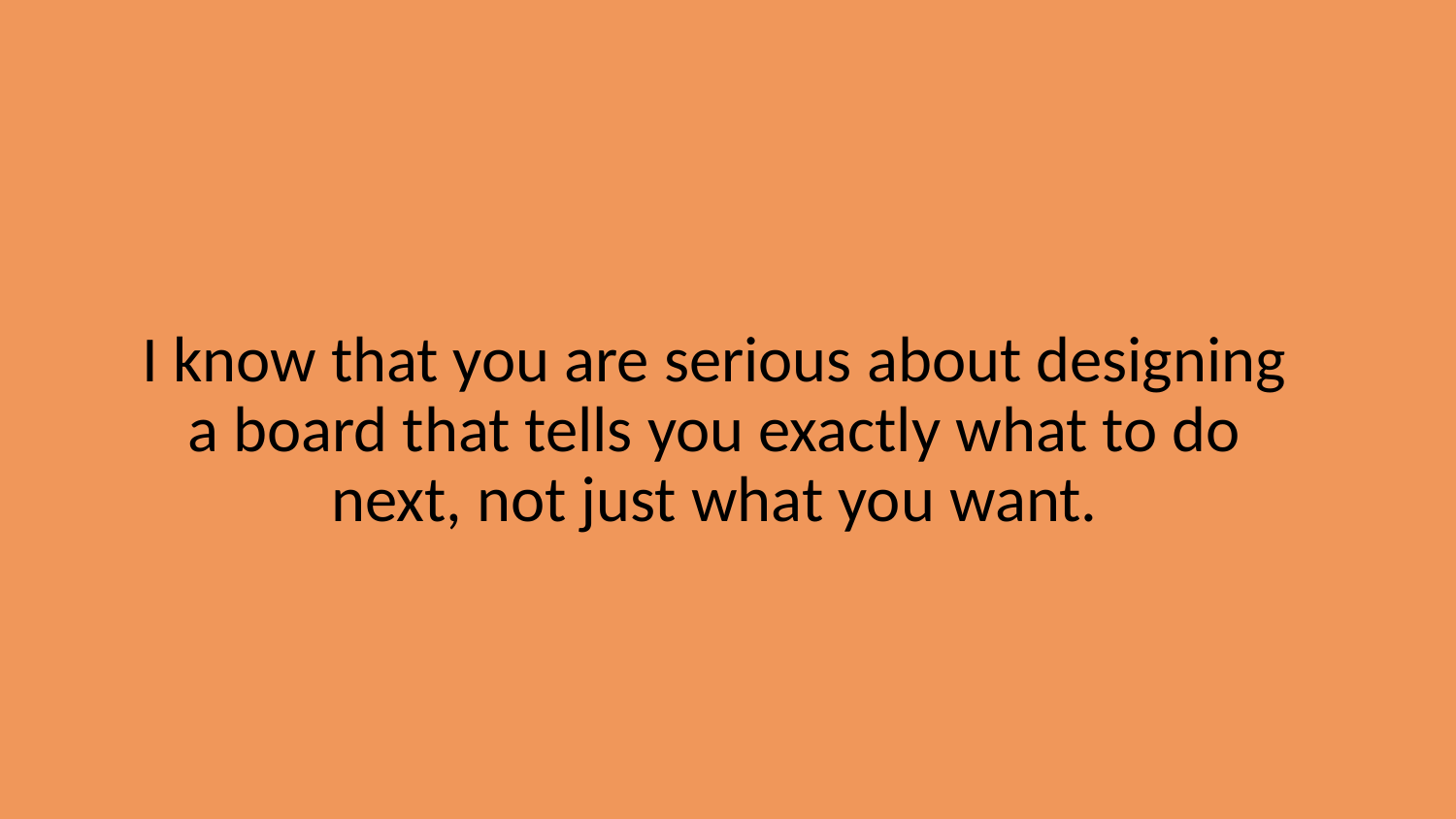

I know that you are serious about designing a board that tells you exactly what to do next, not just what you want.